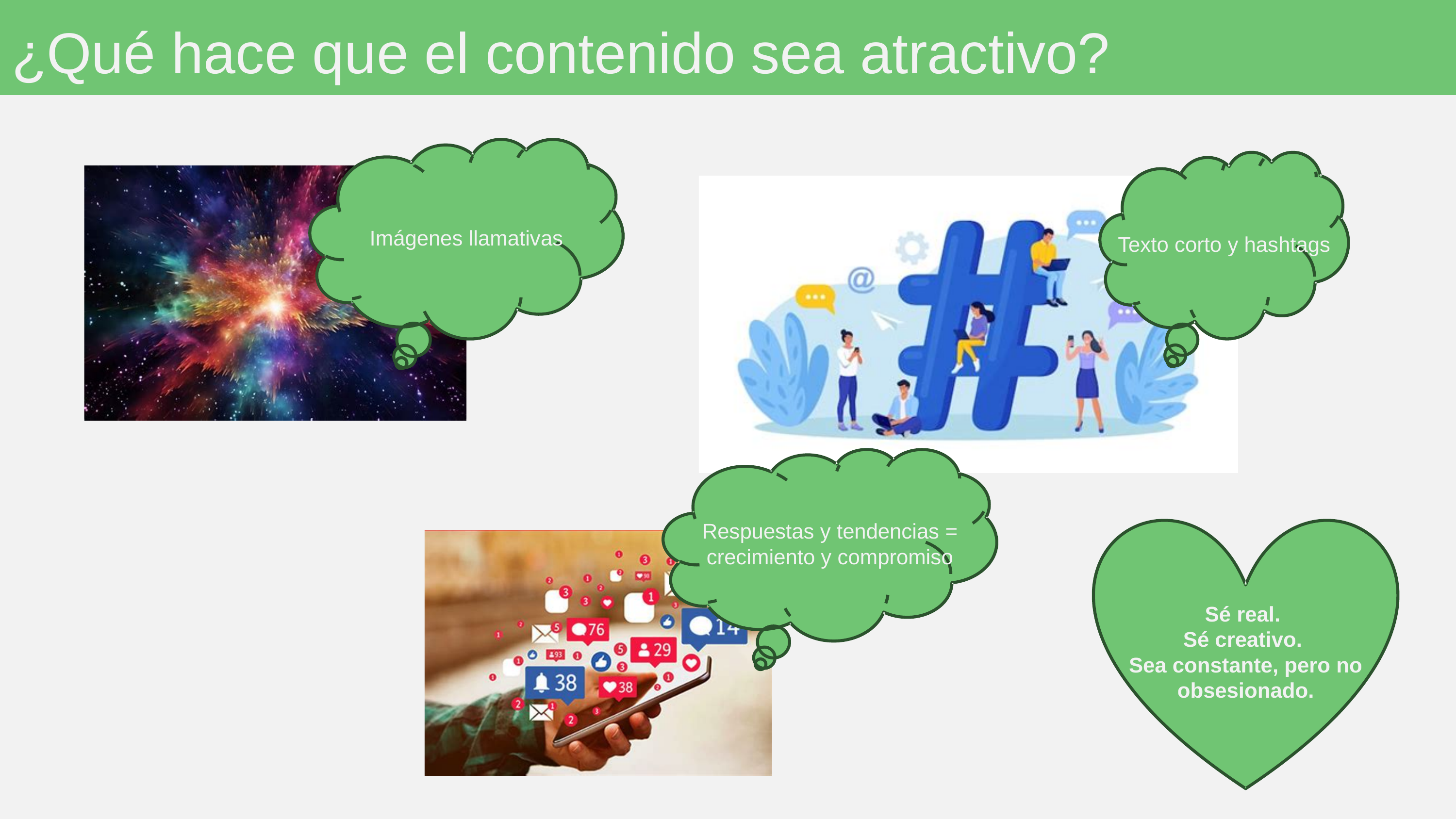

¿Qué hace que el contenido sea atractivo?
Imágenes llamativas

Texto corto y hashtags

Respuestas y tendencias = crecimiento y compromiso

Sé real.
Sé creativo.
Sea constante, pero no obsesionado.